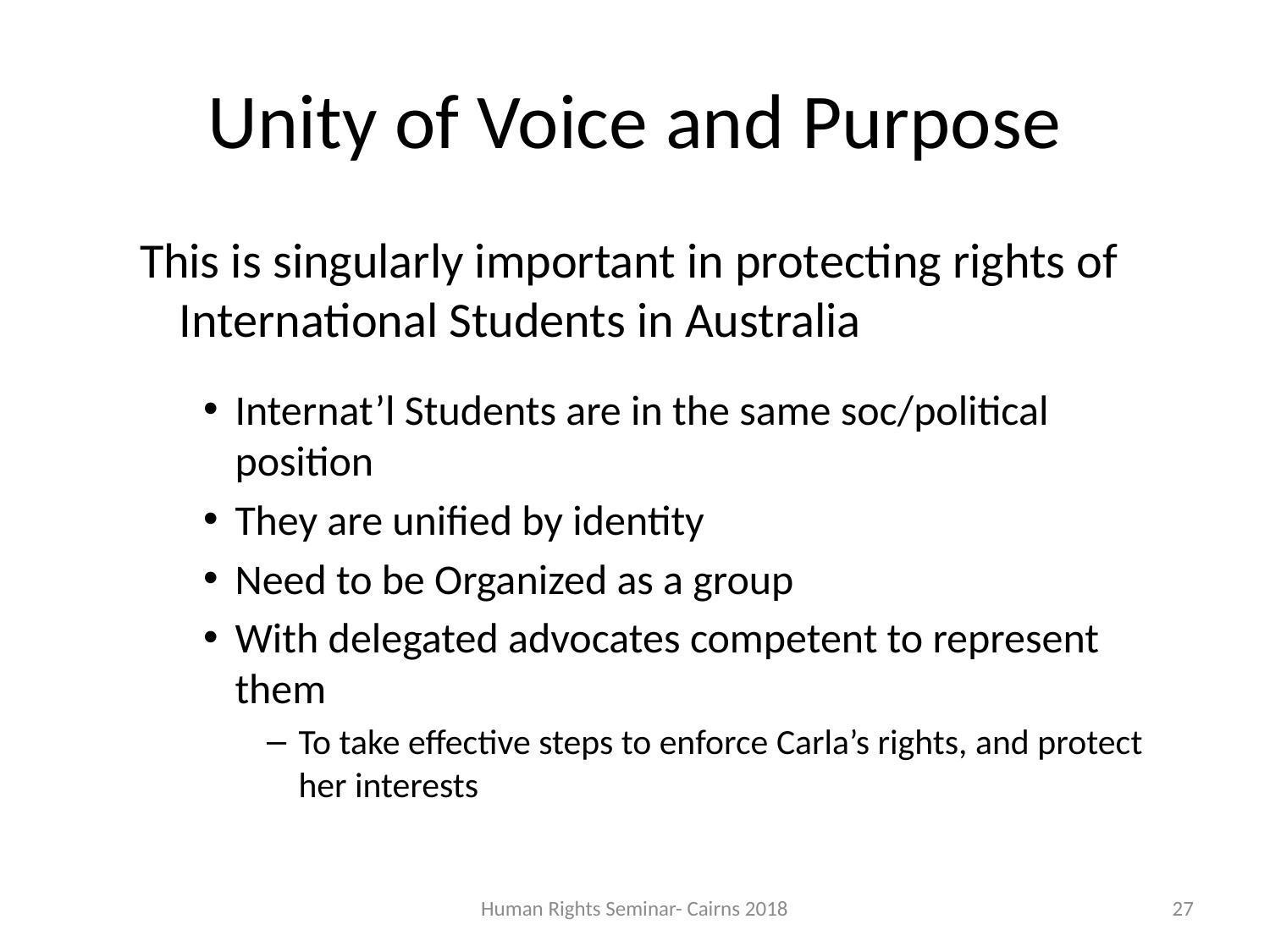

# Unity of Voice and Purpose
This is singularly important in protecting rights of International Students in Australia

Internat’l Students are in the same soc/political position
They are unified by identity
Need to be Organized as a group
With delegated advocates competent to represent  them
To take effective steps to enforce Carla’s rights, and protect her interests
Human Rights Seminar- Cairns 2018
27